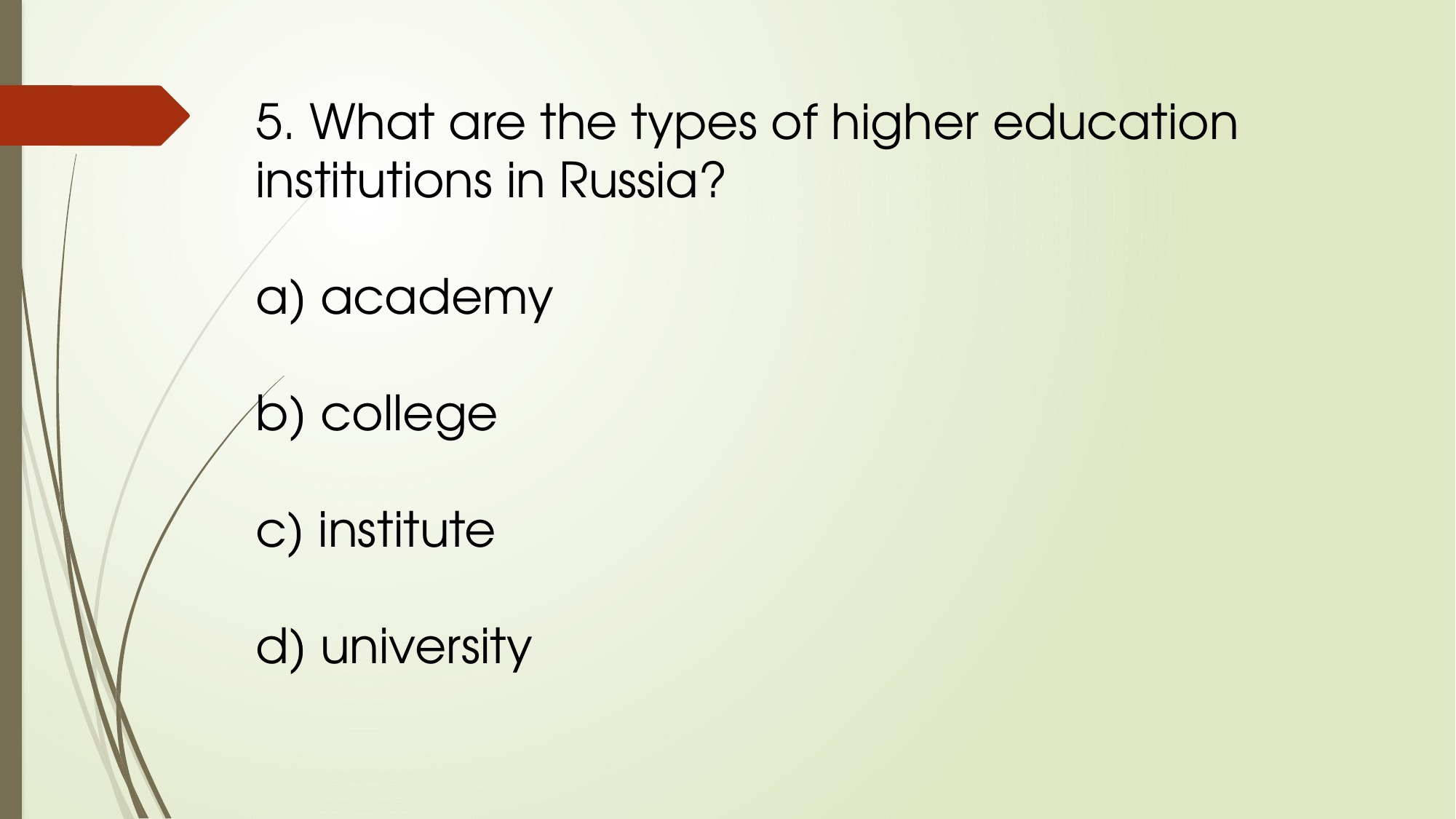

5. What are the types of higher education institutions in Russia?

a) academy

b) college

c) institute

d) university